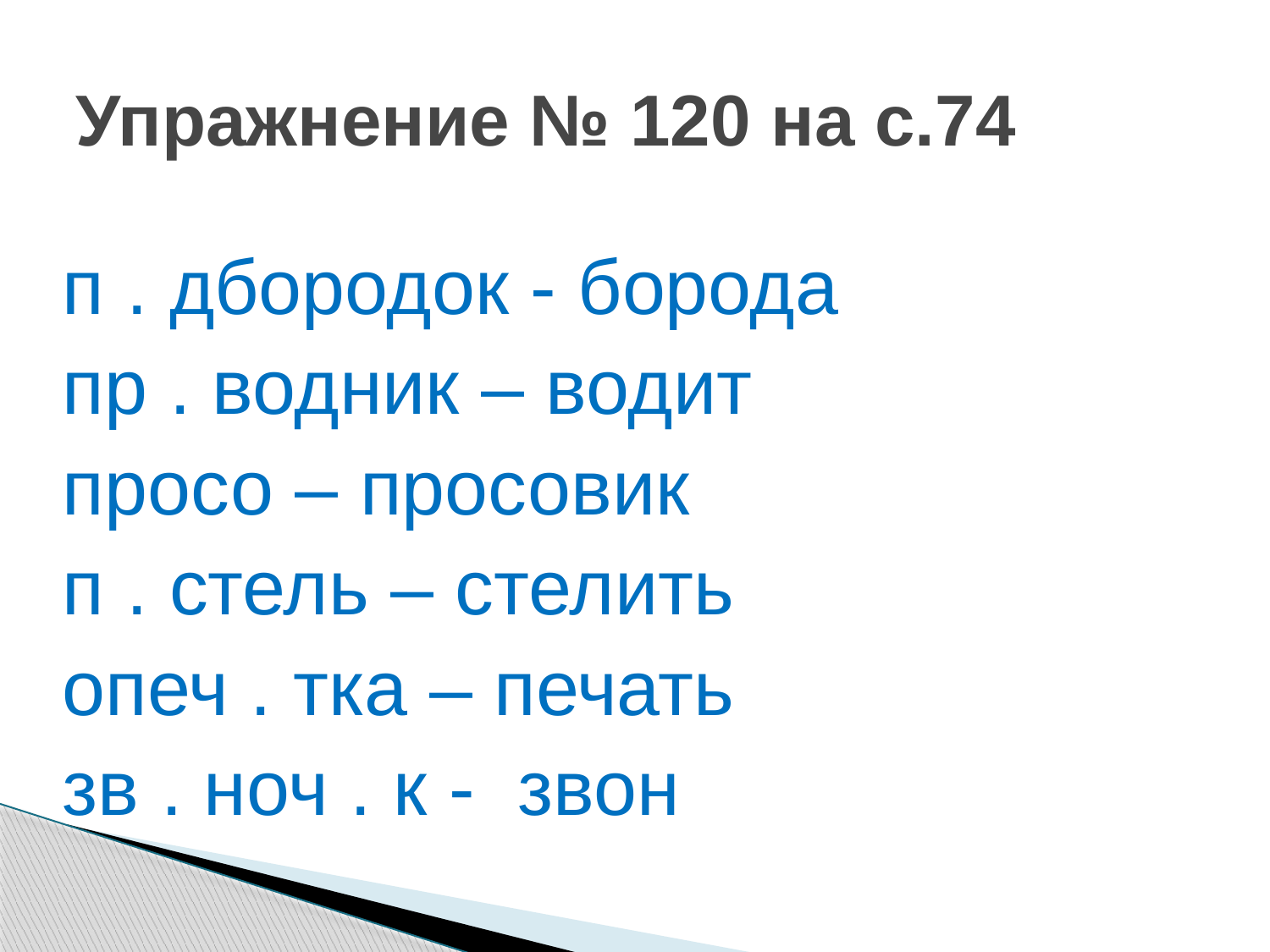

# Упражнение № 120 на с.74

п . дбородок - борода
пр . водник – водит
просо – просовик
п . стель – стелить
опеч . тка – печать
зв . ноч . к -  звон